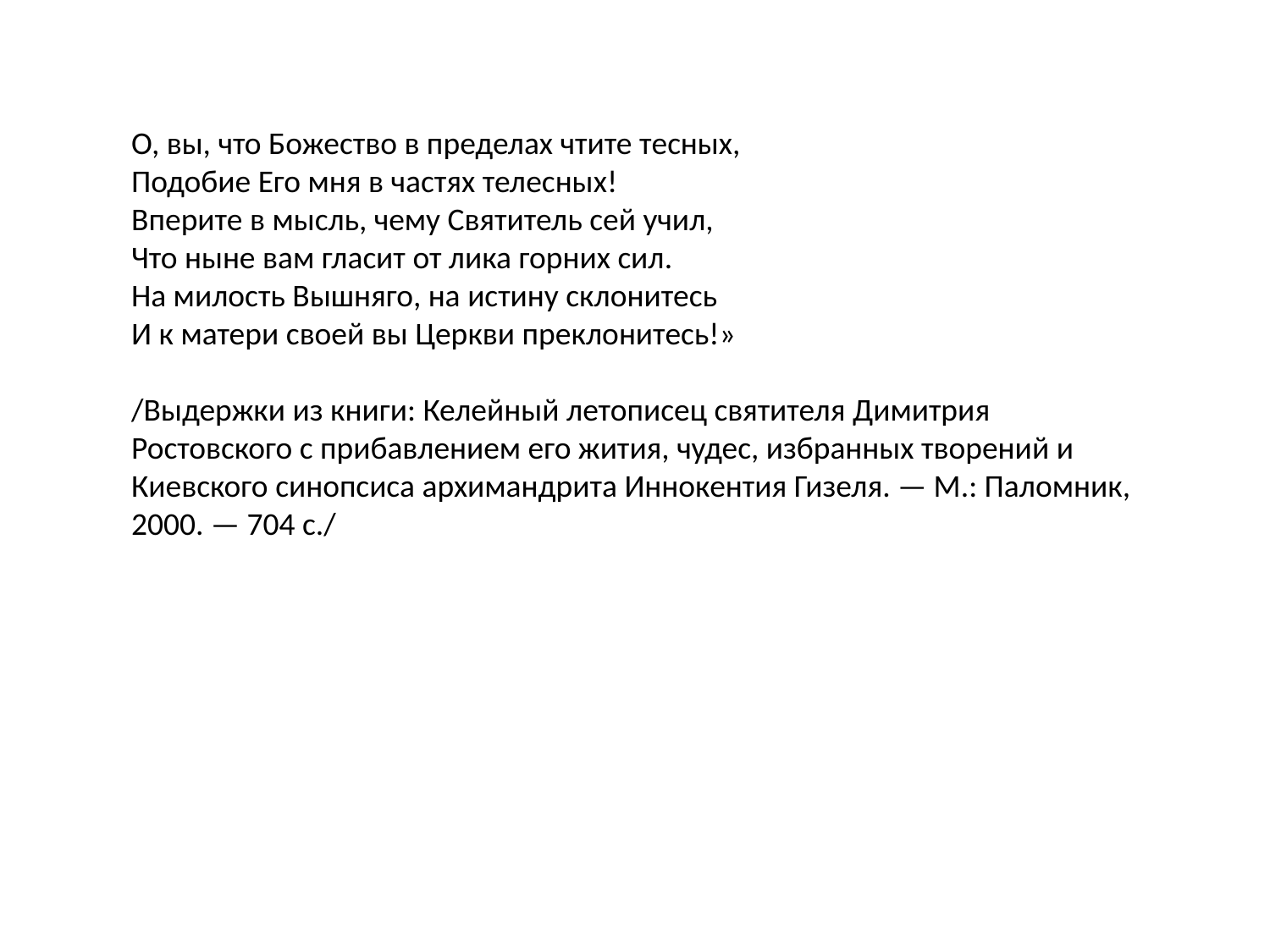

О, вы, что Божество в пределах чтите тесных,
Подобие Его мня в частях телесных!
Вперите в мысль, чему Святитель сей учил,
Что ныне вам гласит от лика горних сил.
На милость Вышняго, на истину склонитесь
И к матери своей вы Церкви преклонитесь!»

/Выдержки из книги: Келейный летописец святителя Димитрия Ростовского с прибавлением его жития, чудес, избранных творений и Киевского синопсиса архимандрита Иннокентия Гизеля. — М.: Паломник, 2000. — 704 с./